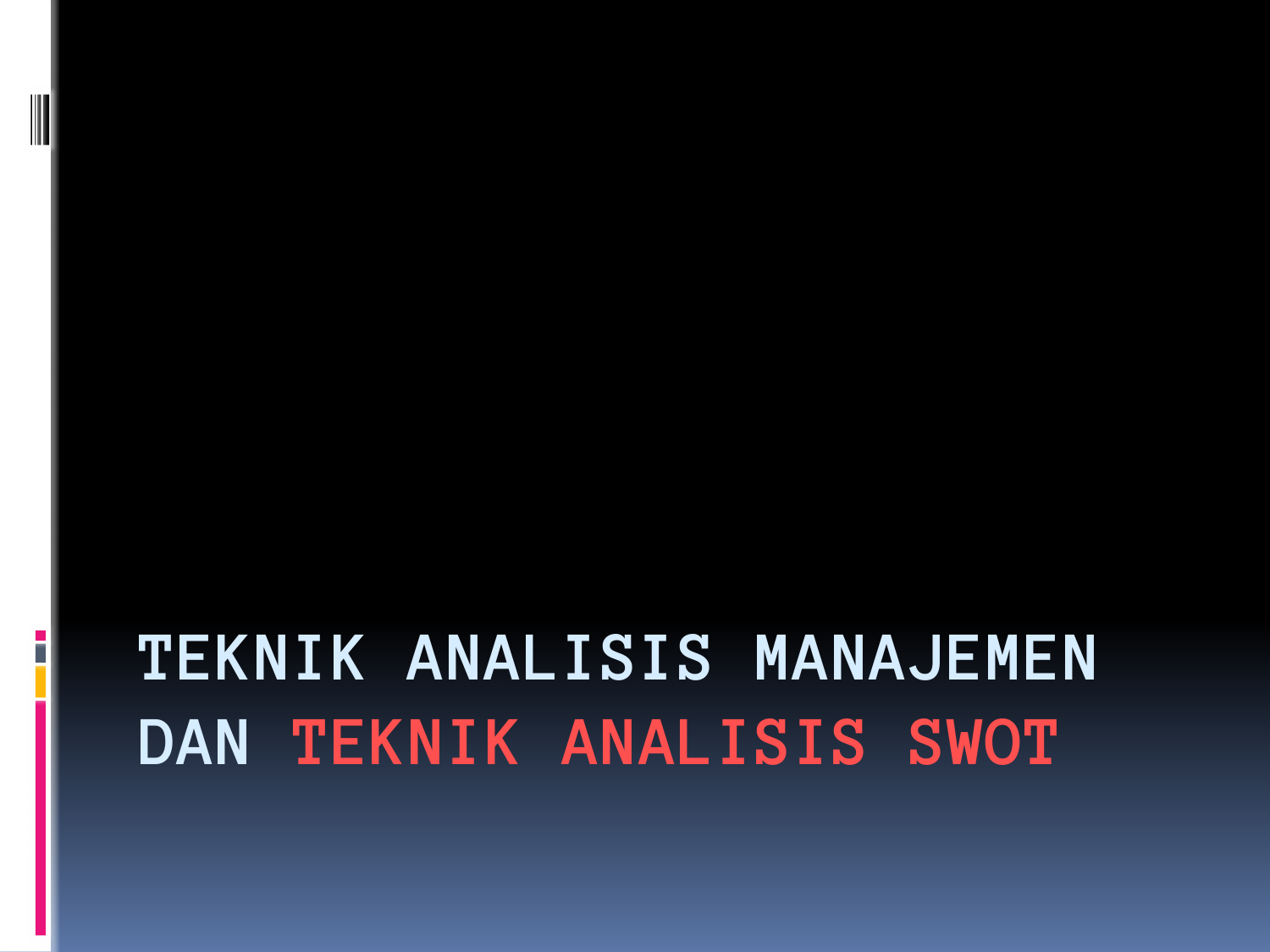

# Teknik analisis manajemen dan teknik analisis SWOT